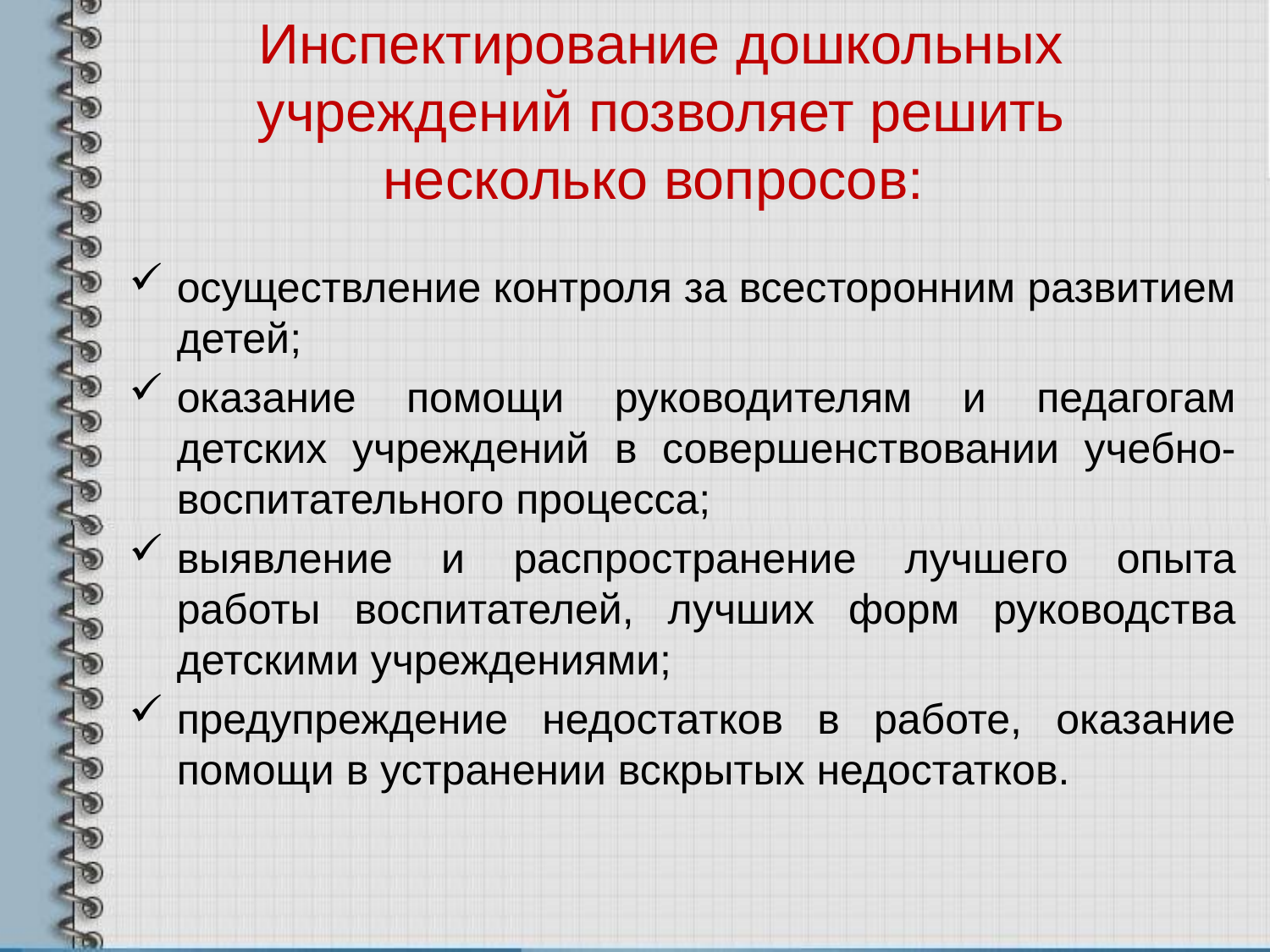

# Инспектирование дошкольных учреждений позволяет решить несколько вопросов:
осуществление контроля за всесторонним развитием детей;
оказание помощи руководителям и педагогам детских учреждений в совершенствовании учебно-воспитательного процесса;
выявление и распространение лучшего опыта работы воспитателей, лучших форм руководства детскими учреждениями;
предупреждение недостатков в работе, оказание помощи в устранении вскрытых недостатков.